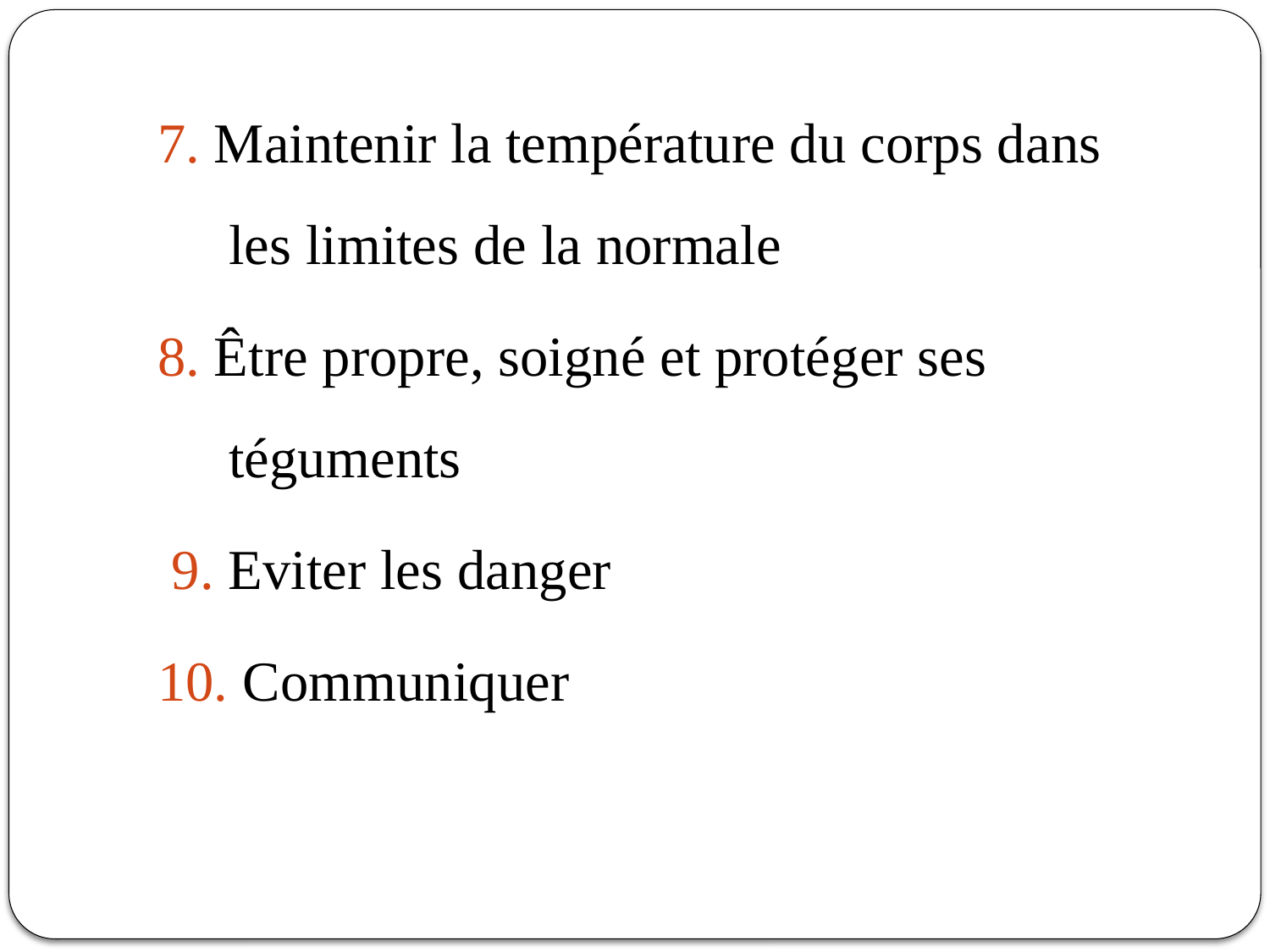

7. Maintenir la température du corps dans les limites de la normale
8. Être propre, soigné et protéger ses téguments
 9. Eviter les danger
10. Communiquer